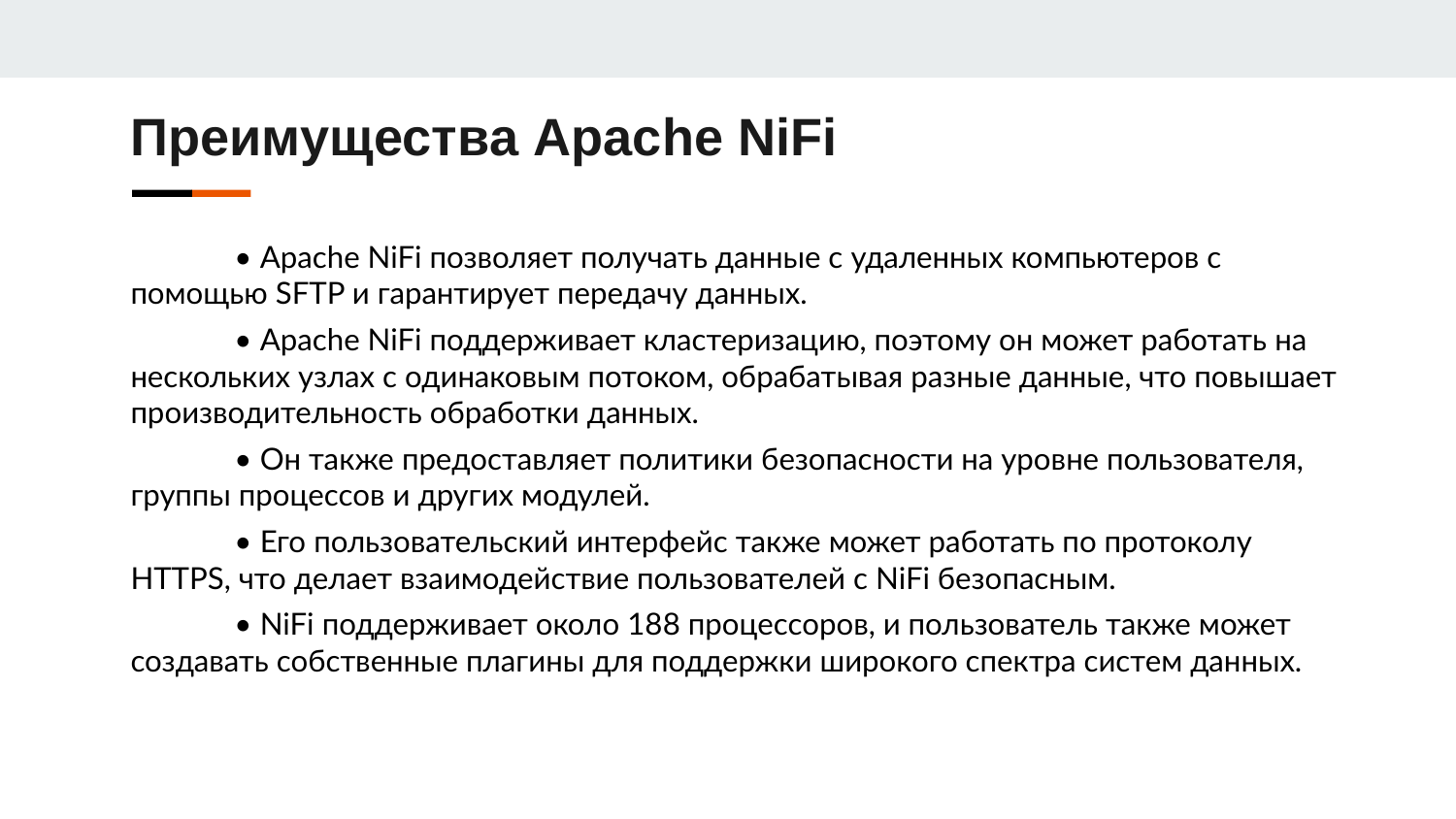

Преимущества Apache NiFi
    • Apache NiFi позволяет получать данные с удаленных компьютеров с помощью SFTP и гарантирует передачу данных.
    • Apache NiFi поддерживает кластеризацию, поэтому он может работать на нескольких узлах с одинаковым потоком, обрабатывая разные данные, что повышает производительность обработки данных.
    • Он также предоставляет политики безопасности на уровне пользователя, группы процессов и других модулей.
    • Его пользовательский интерфейс также может работать по протоколу HTTPS, что делает взаимодействие пользователей с NiFi безопасным.
    • NiFi поддерживает около 188 процессоров, и пользователь также может создавать собственные плагины для поддержки широкого спектра систем данных.